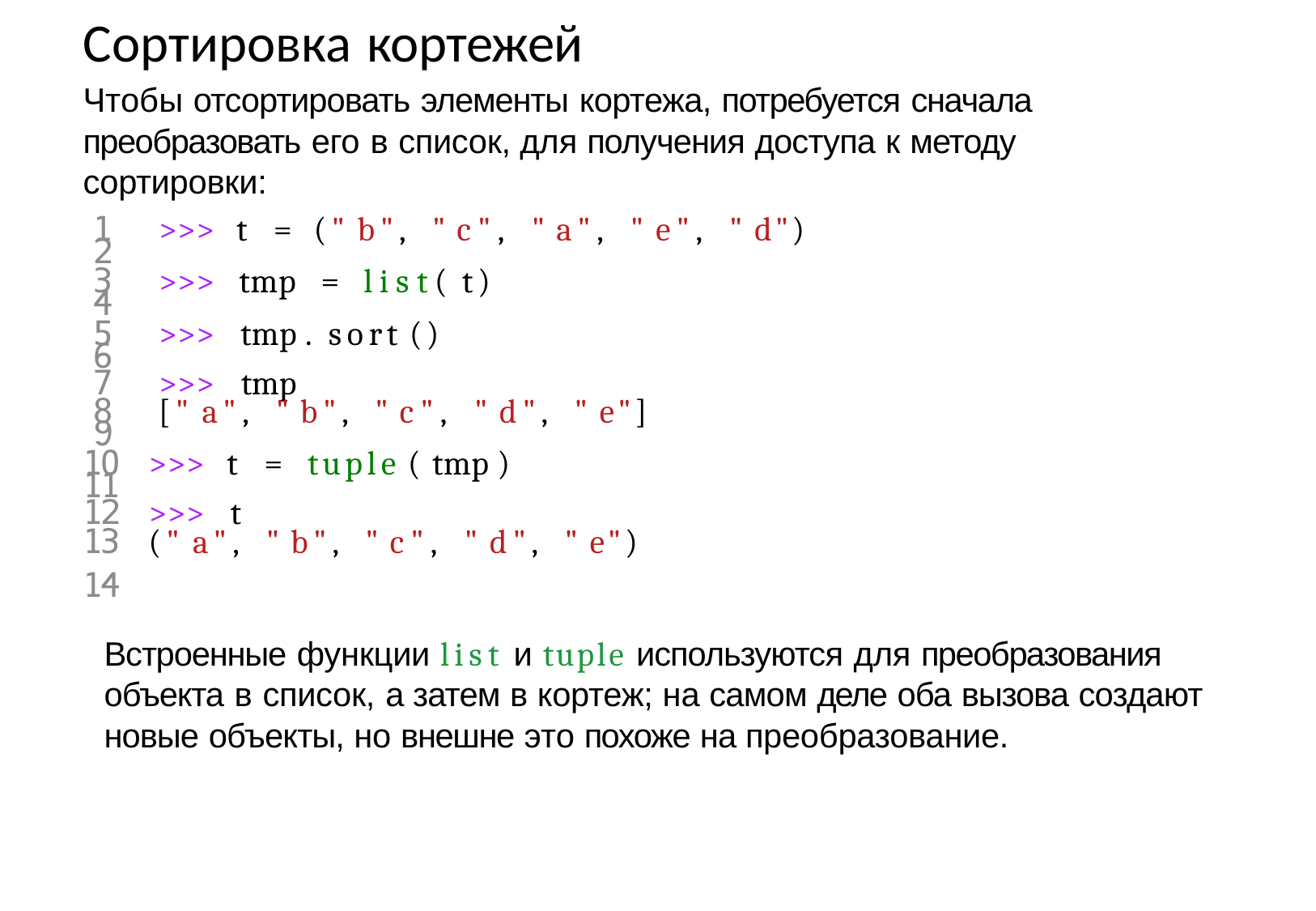

# Сортировка кортежей
Чтобы отсортировать элементы кортежа, потребуется сначала преобразовать его в список, для получения доступа к методу сортировки:
1	>>> t = (" b", " c", " a", " e", " d")
2
3	>>>  tmp  =  list( t)
4
5	>>>  tmp . sort ()
6
7	>>>  tmp
8	[" a", " b", " c", " d", " e"]
9
10	>>> t =  tuple ( tmp )
11
12	>>>  t
13	(" a", " b", " c", " d", " e")
14
Встроенные функции list и tuple используются для преобразования объекта в список, а затем в кортеж; на самом деле оба вызова создают новые объекты, но внешне это похоже на преобразование.